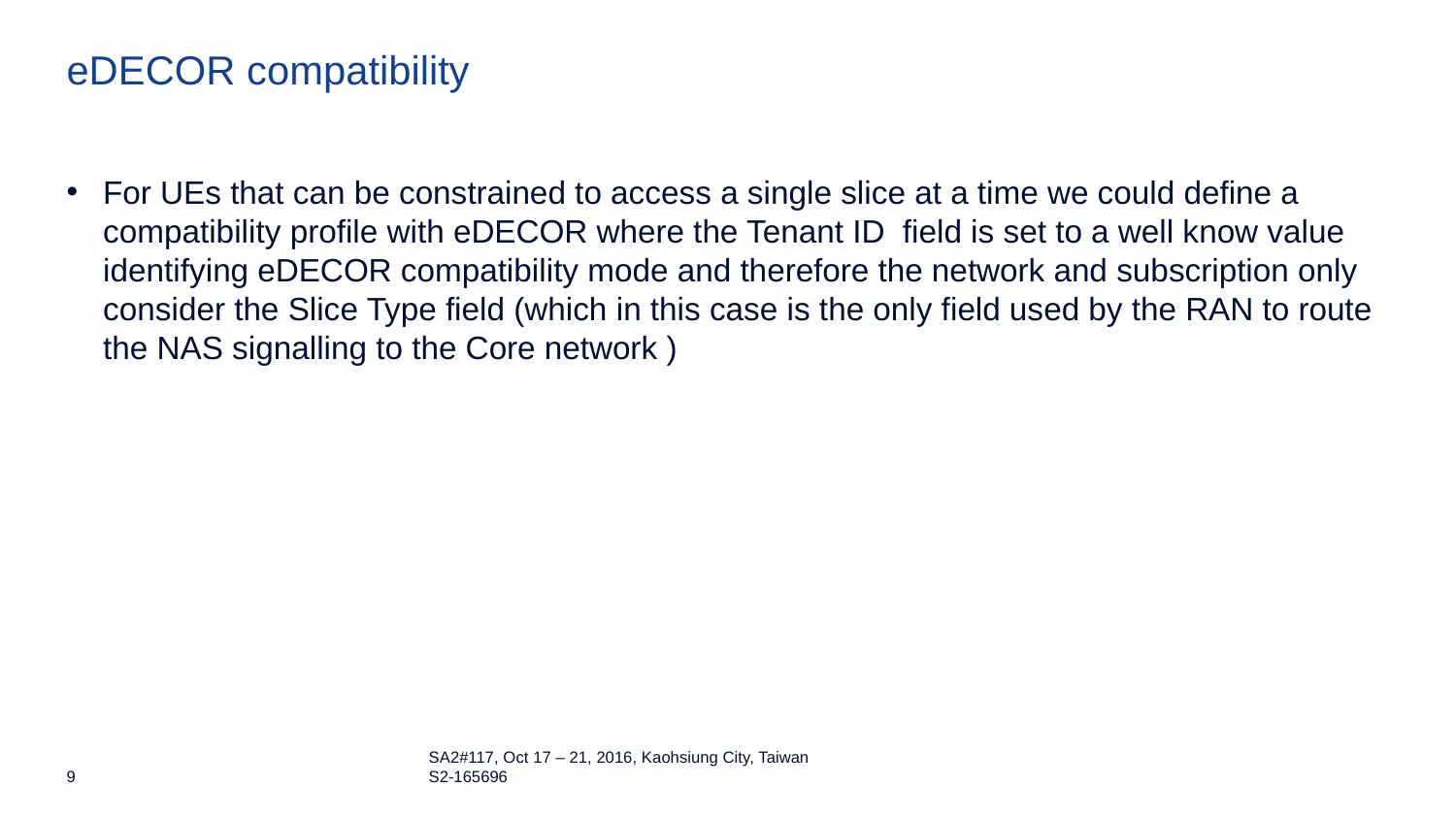

# eDECOR compatibility
For UEs that can be constrained to access a single slice at a time we could define a compatibility profile with eDECOR where the Tenant ID  field is set to a well know value identifying eDECOR compatibility mode and therefore the network and subscription only consider the Slice Type field (which in this case is the only field used by the RAN to route the NAS signalling to the Core network )

SA2#117, Oct 17 – 21, 2016, Kaohsiung City, Taiwan    S2-165696